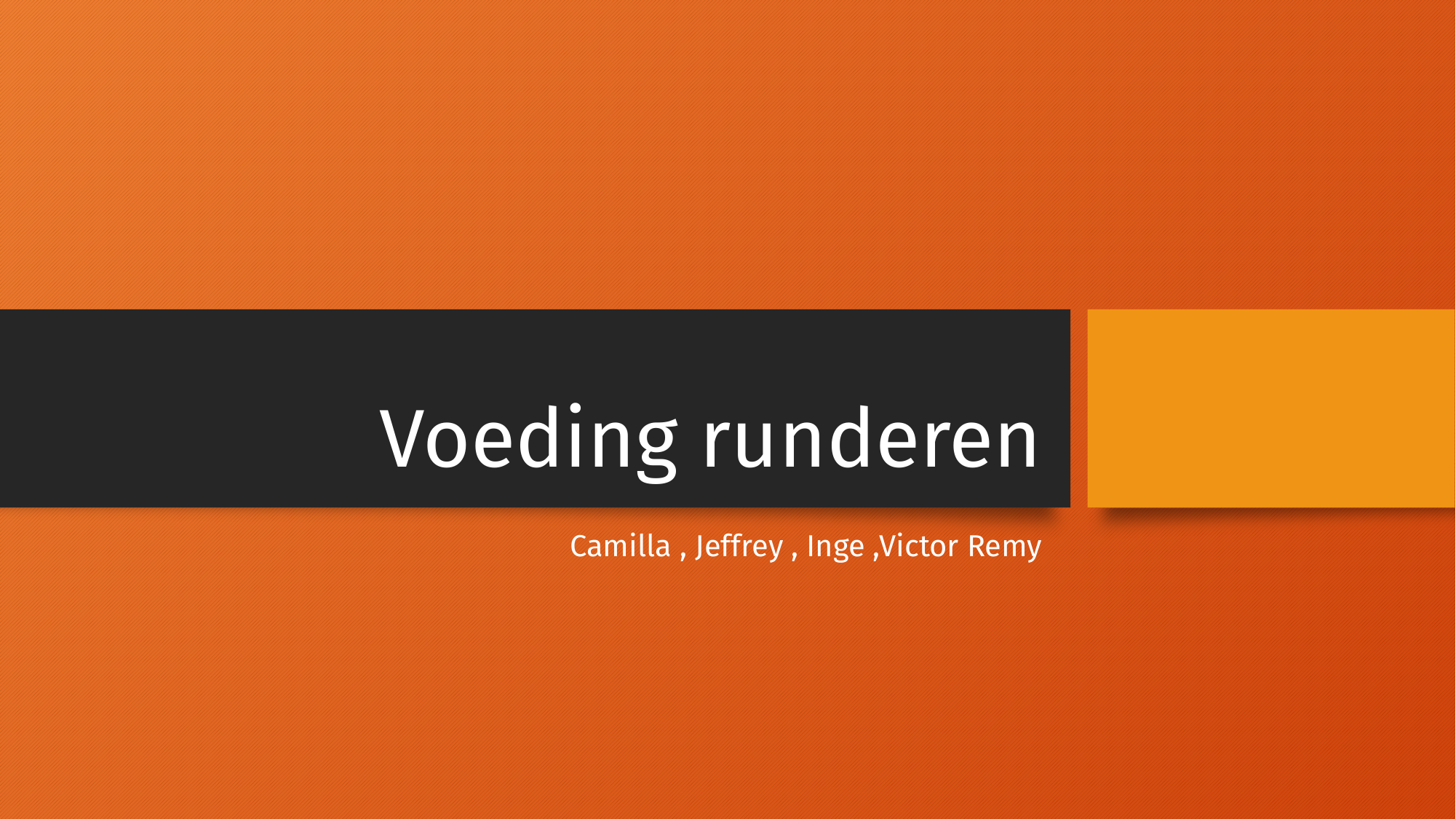

# Voeding runderen
Camilla , Jeffrey , Inge ,Victor Remy